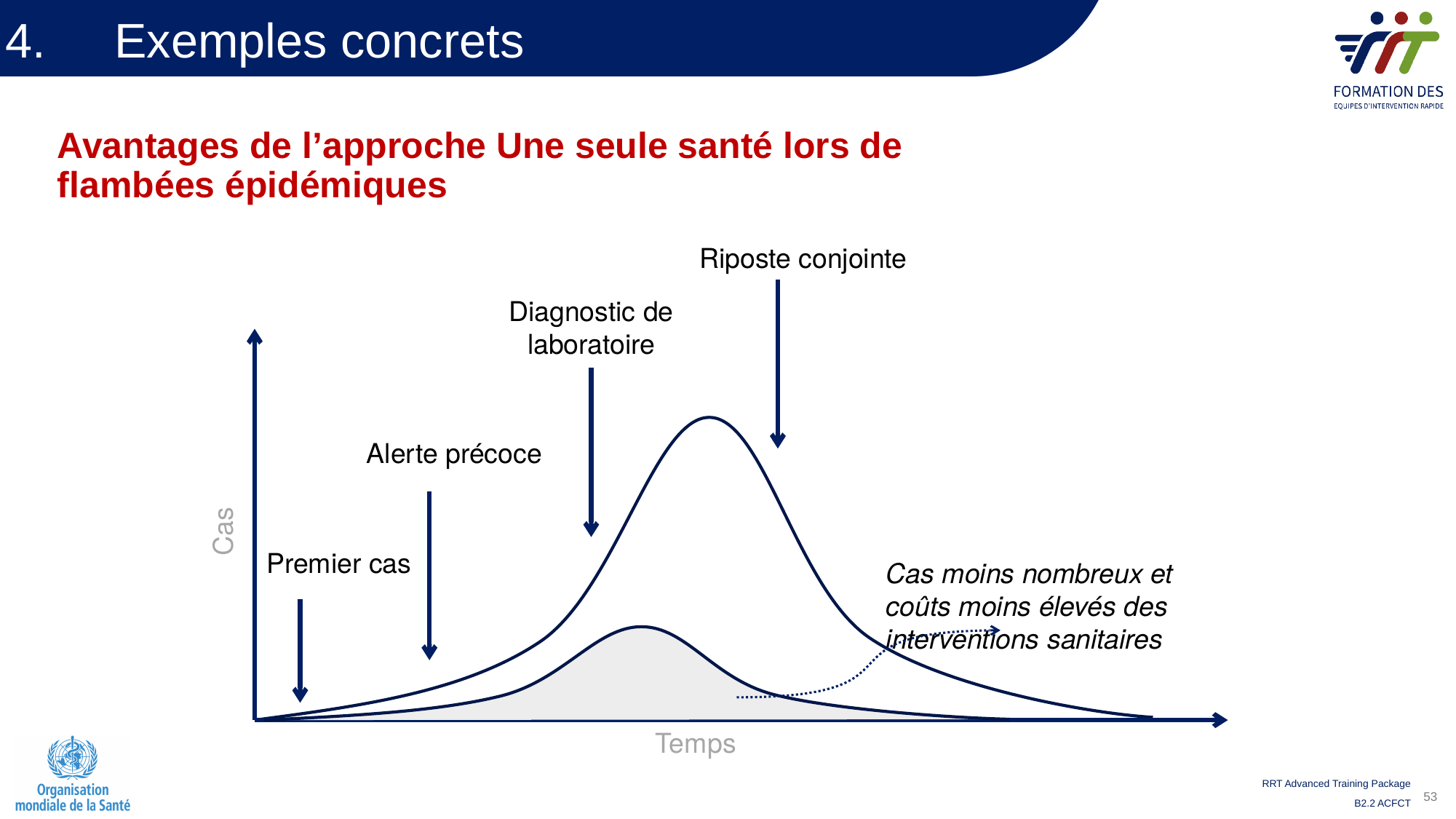

4.	Exemples concrets
Avantages de l’approche Une seule santé lors de flambées épidémiques
Riposte conjointe
Diagnostic de laboratoire

Alerte précoce
Cas
Premier cas
Cas moins nombreux et coûts moins élevés des interventions sanitaires

Temps